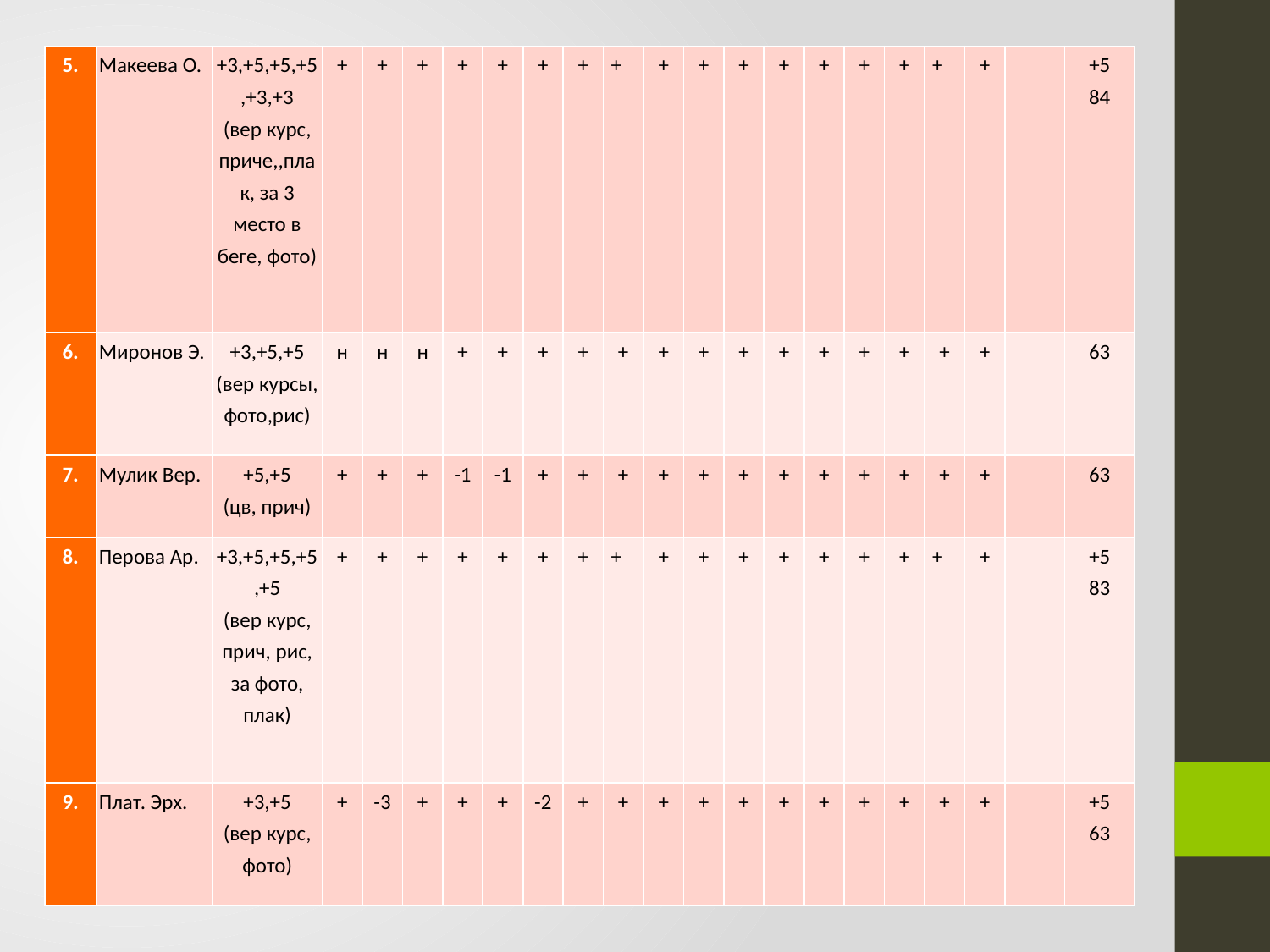

| 5. | Макеева О. | +3,+5,+5,+5,+3,+3 (вер курс, приче,,плак, за 3 место в беге, фото) | + | + | + | + | + | + | + | + | + | + | + | + | + | + | + | + | + |  | +5 84 |
| --- | --- | --- | --- | --- | --- | --- | --- | --- | --- | --- | --- | --- | --- | --- | --- | --- | --- | --- | --- | --- | --- |
| 6. | Миронов Э. | +3,+5,+5 (вер курсы, фото,рис) | н | н | н | + | + | + | + | + | + | + | + | + | + | + | + | + | + |  | 63 |
| 7. | Мулик Вер. | +5,+5 (цв, прич) | + | + | + | -1 | -1 | + | + | + | + | + | + | + | + | + | + | + | + |  | 63 |
| 8. | Перова Ар. | +3,+5,+5,+5,+5 (вер курс, прич, рис, за фото, плак) | + | + | + | + | + | + | + | + | + | + | + | + | + | + | + | + | + |  | +5 83 |
| 9. | Плат. Эрх. | +3,+5 (вер курс, фото) | + | -3 | + | + | + | -2 | + | + | + | + | + | + | + | + | + | + | + |  | +5 63 |